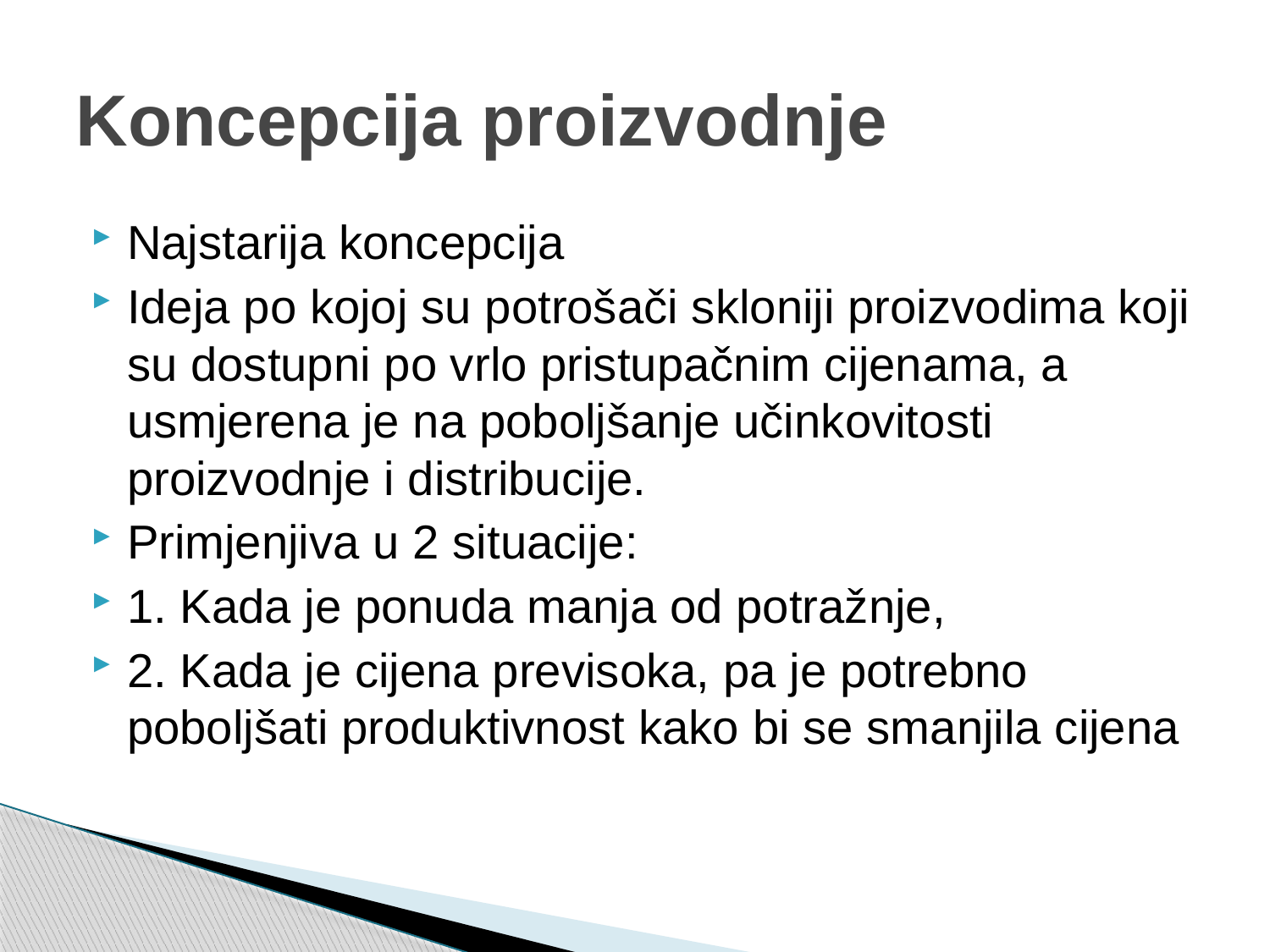

# Koncepcija proizvodnje
Najstarija koncepcija
Ideja po kojoj su potrošači skloniji proizvodima koji su dostupni po vrlo pristupačnim cijenama, a usmjerena je na poboljšanje učinkovitosti proizvodnje i distribucije.
Primjenjiva u 2 situacije:
1. Kada je ponuda manja od potražnje,
2. Kada je cijena previsoka, pa je potrebno poboljšati produktivnost kako bi se smanjila cijena